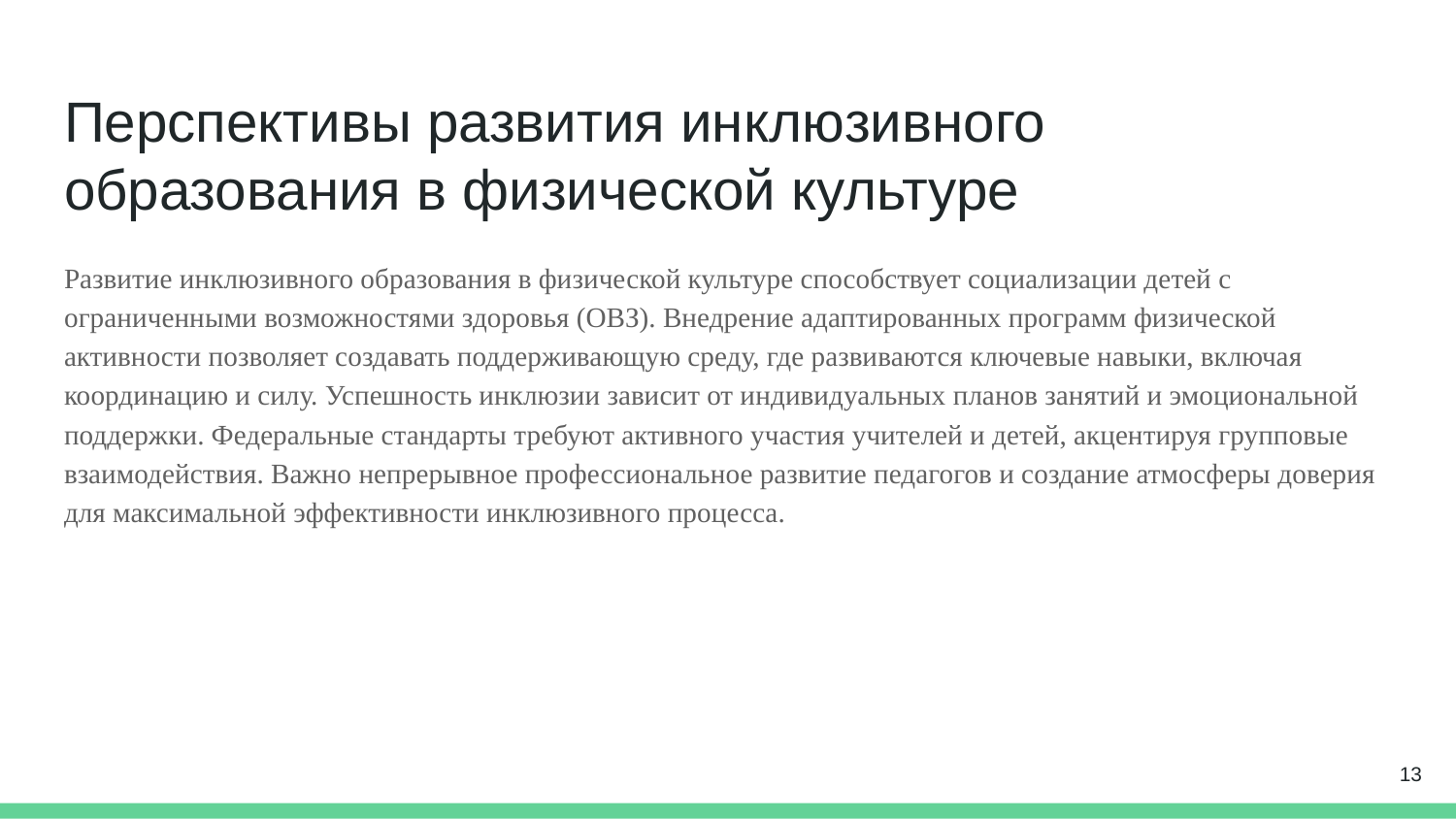

# Перспективы развития инклюзивного образования в физической культуре
Развитие инклюзивного образования в физической культуре способствует социализации детей с ограниченными возможностями здоровья (ОВЗ). Внедрение адаптированных программ физической активности позволяет создавать поддерживающую среду, где развиваются ключевые навыки, включая координацию и силу. Успешность инклюзии зависит от индивидуальных планов занятий и эмоциональной поддержки. Федеральные стандарты требуют активного участия учителей и детей, акцентируя групповые взаимодействия. Важно непрерывное профессиональное развитие педагогов и создание атмосферы доверия для максимальной эффективности инклюзивного процесса.
13